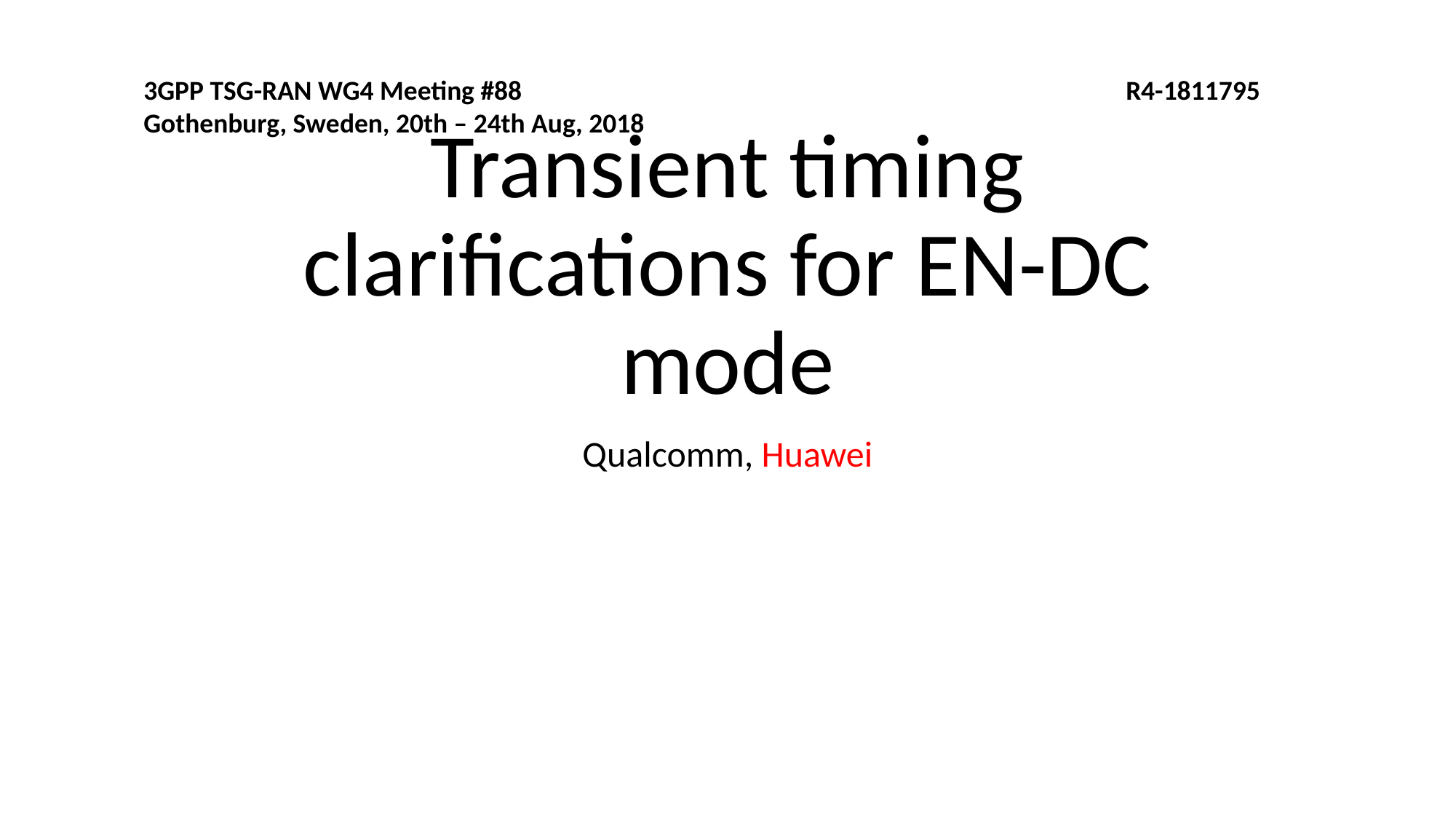

3GPP TSG-RAN WG4 Meeting #88						R4-1811795
Gothenburg, Sweden, 20th – 24th Aug, 2018
# Transient timing clarifications for EN-DC mode
Qualcomm, Huawei